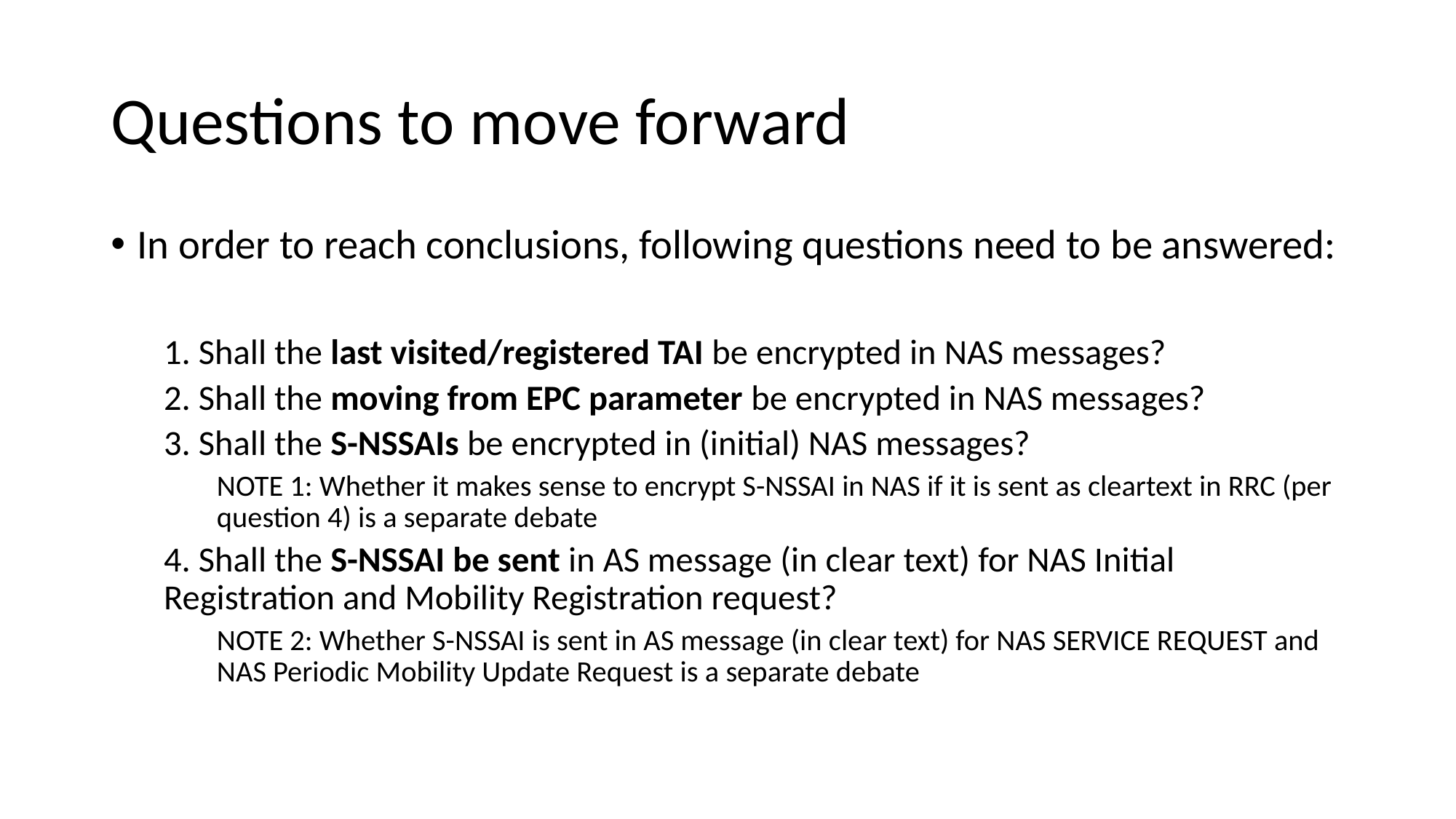

# Questions to move forward
In order to reach conclusions, following questions need to be answered:

1. Shall the last visited/registered TAI be encrypted in NAS messages?
2. Shall the moving from EPC parameter be encrypted in NAS messages?
3. Shall the S-NSSAIs be encrypted in (initial) NAS messages?
NOTE 1: Whether it makes sense to encrypt S-NSSAI in NAS if it is sent as cleartext in RRC (per question 4) is a separate debate
4. Shall the S-NSSAI be sent in AS message (in clear text) for NAS Initial Registration and Mobility Registration request?
NOTE 2: Whether S-NSSAI is sent in AS message (in clear text) for NAS SERVICE REQUEST and NAS Periodic Mobility Update Request is a separate debate